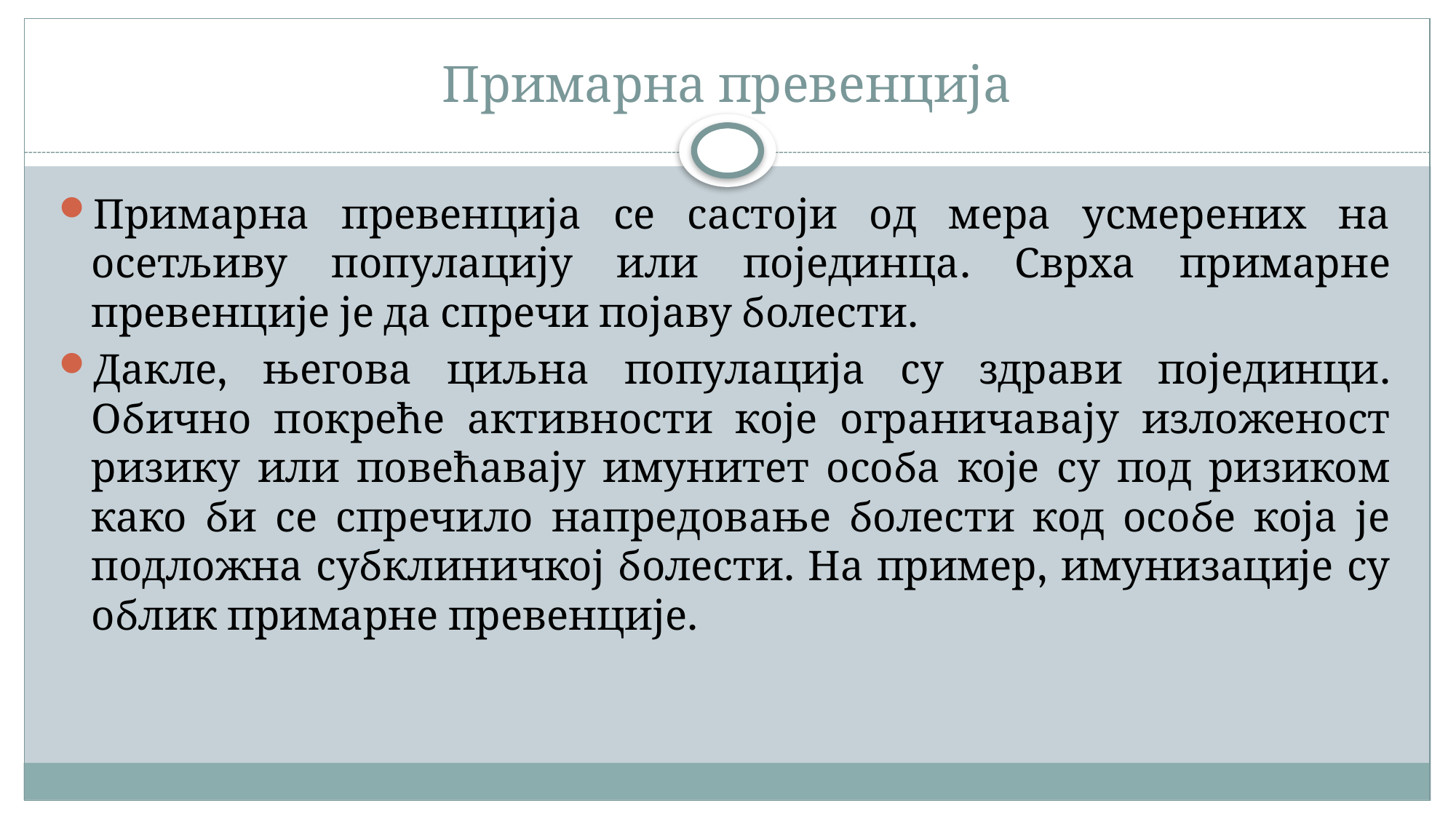

# Примарна превенција
Примарна превенција се састоји од мера усмерених на осетљиву популацију или појединца. Сврха примарне превенције је да спречи појаву болести.
Дакле, његова циљна популација су здрави појединци. Обично покреће активности које ограничавају изложеност ризику или повећавају имунитет особа које су под ризиком како би се спречило напредовање болести код особе која је подложна субклиничкој болести. На пример, имунизације су облик примарне превенције.